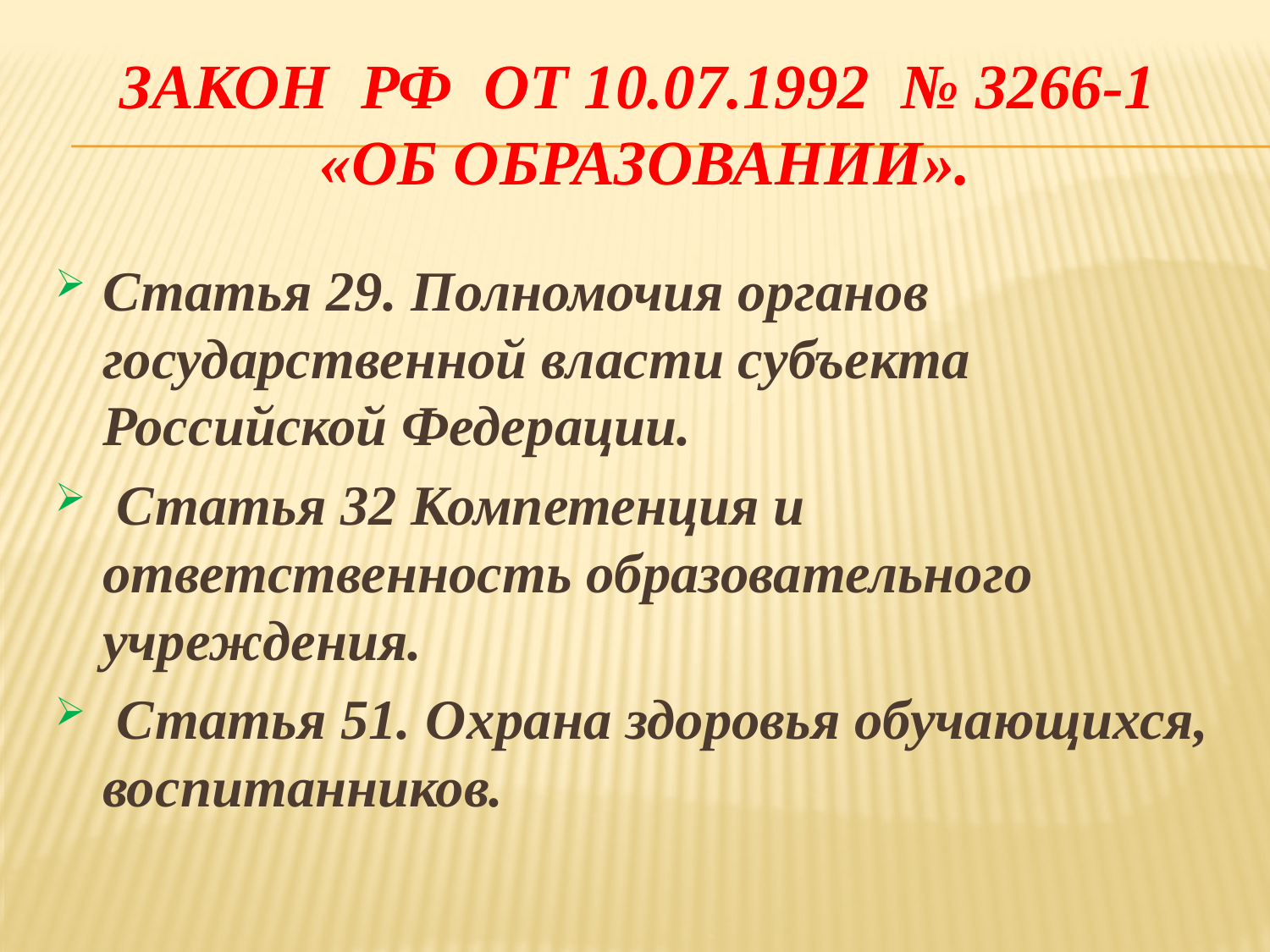

# Закон  РФ  от 10.07.1992  № 3266-1  «Об образовании».
Статья 29. Полномочия органов государственной власти субъекта Российской Федерации.
 Статья 32 Компетенция и ответственность образовательного учреждения.
 Статья 51. Охрана здоровья обучающихся, воспитанников.